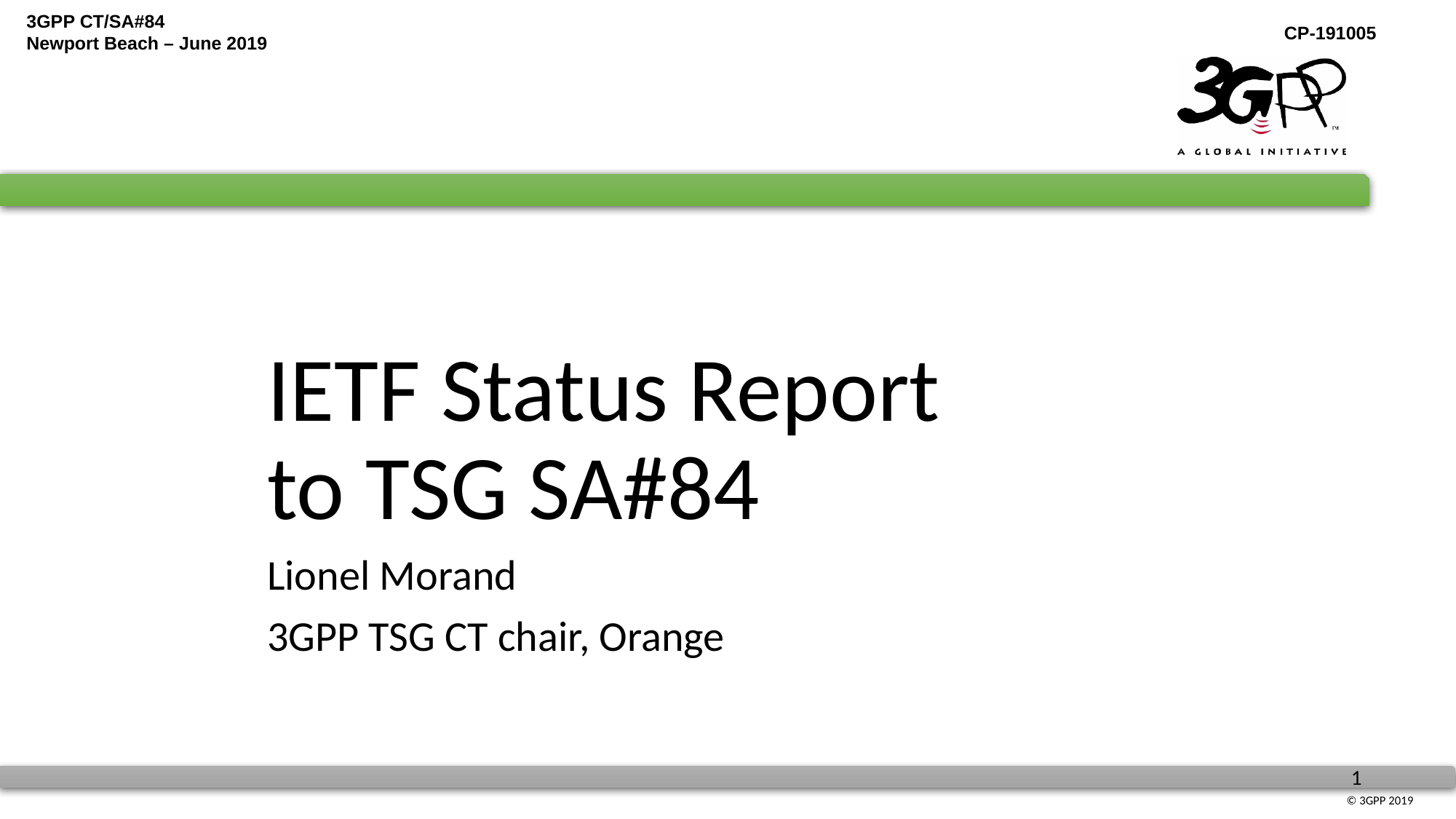

# IETF Status Report to TSG SA#84
Lionel Morand
3GPP TSG CT chair, Orange